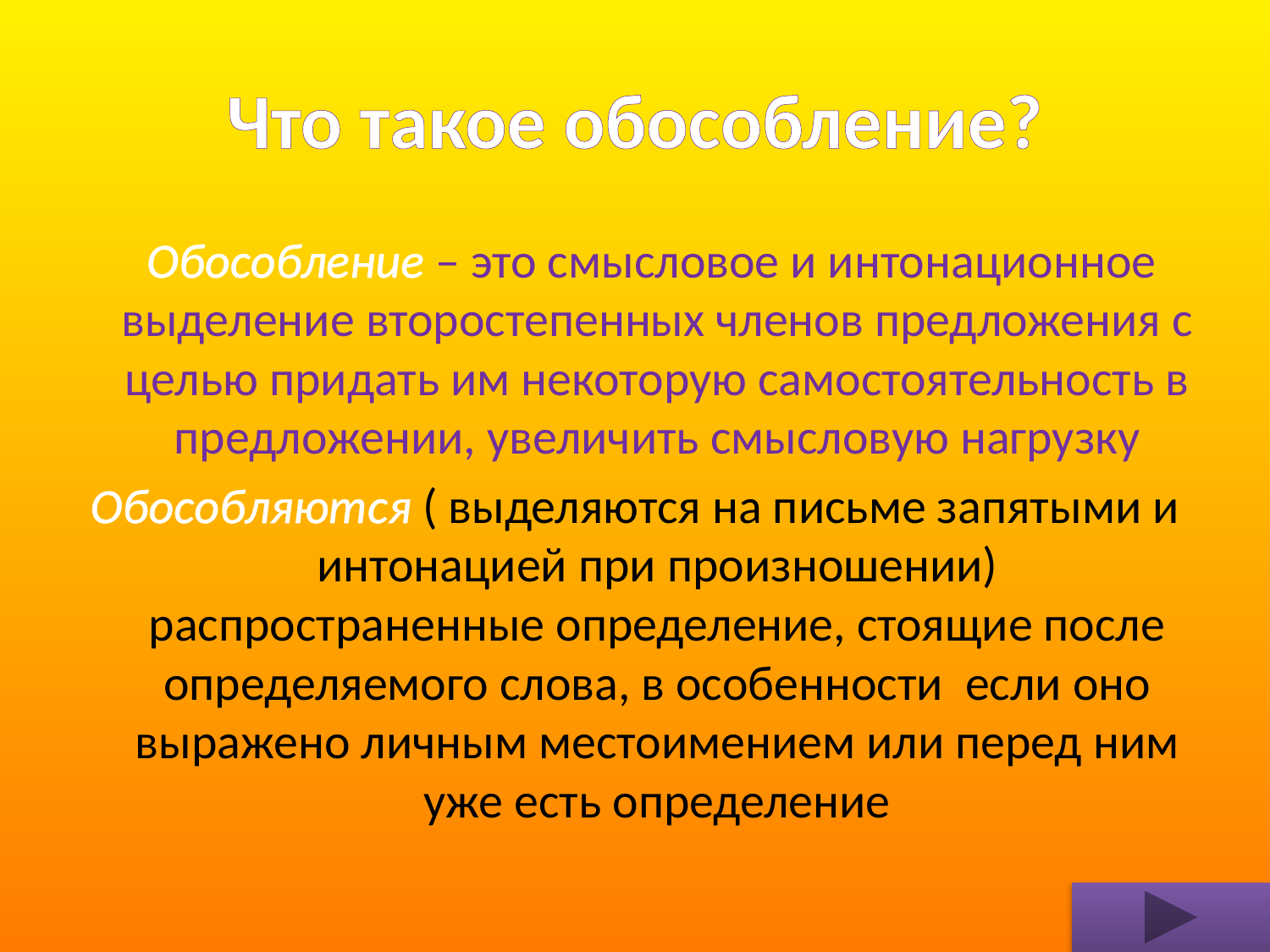

# Что такое обособление?
   Обособление – это смысловое и интонационное выделение второстепенных членов предложения с целью придать им некоторую самостоятельность в предложении, увеличить смысловую нагрузку
Обособляются ( выделяются на письме запятыми и интонацией при произношении) распространенные определение, стоящие после определяемого слова, в особенности  если оно выражено личным местоимением или перед ним уже есть определение